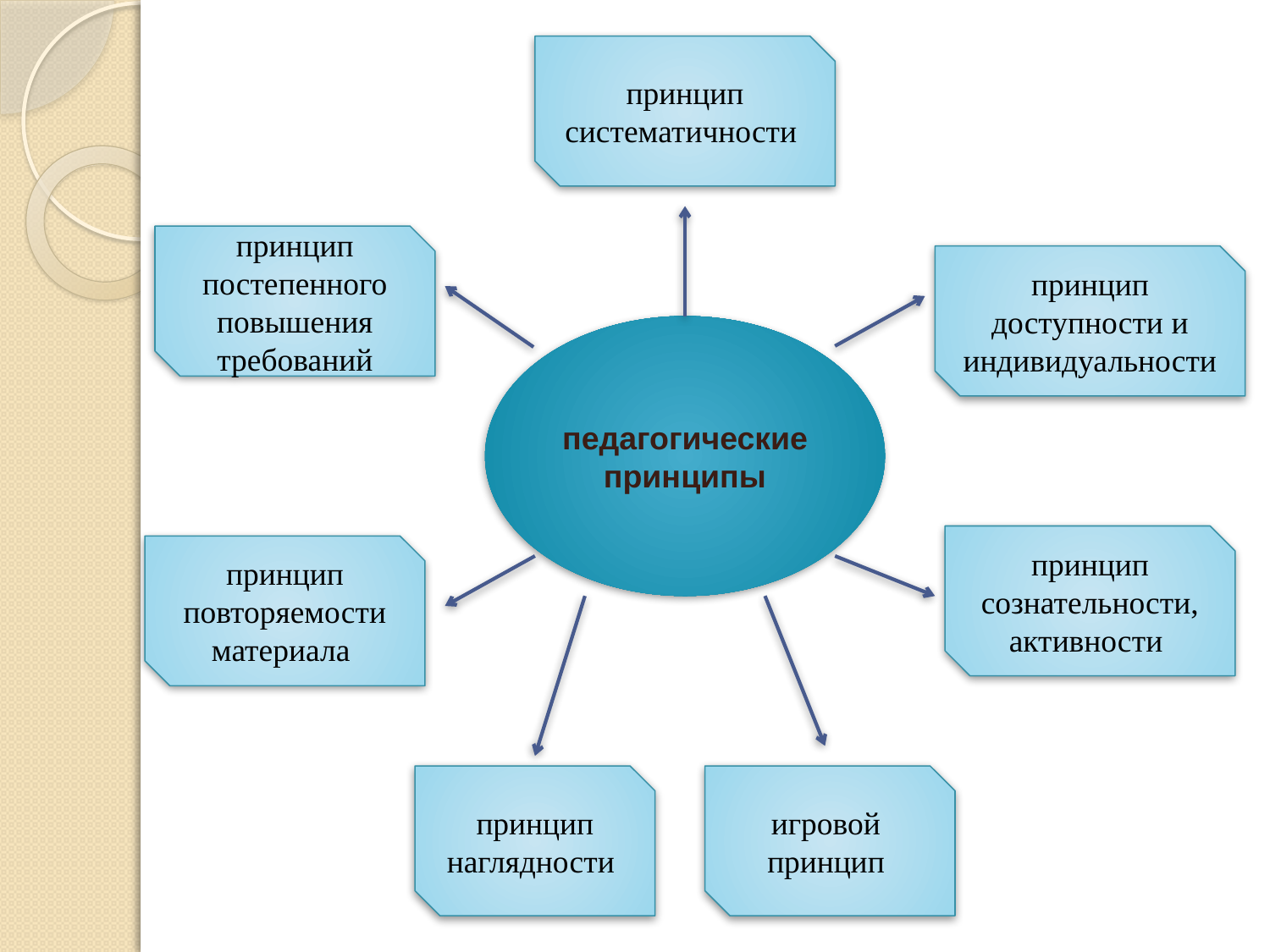

#
принцип систематичности
принцип постепенного повышения требований
принцип доступности и индивидуальности
педагогические принципы
принцип сознательности, активности
принцип повторяемости материала
принцип наглядности
игровой
принцип